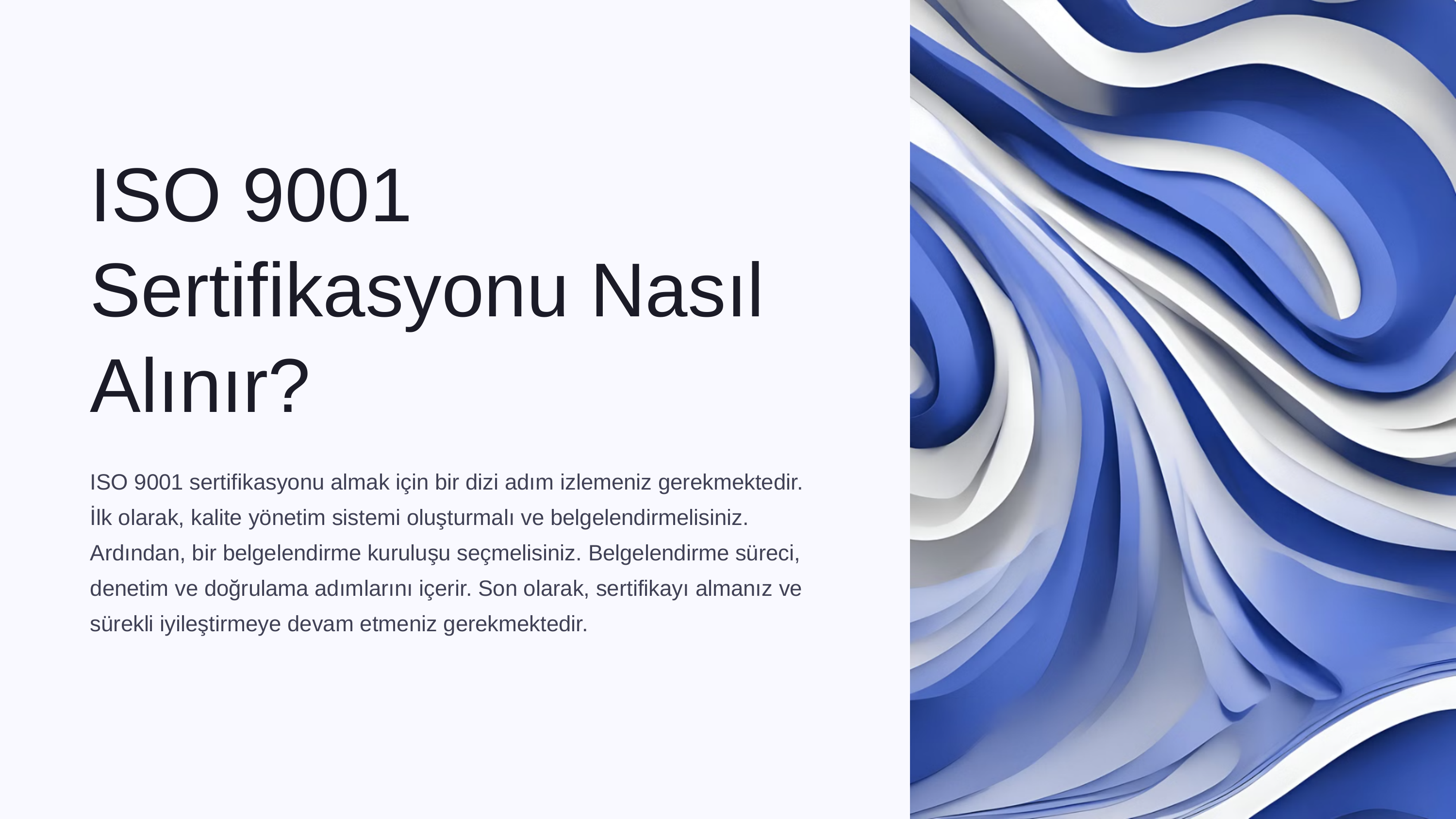

ISO 9001 Sertifikasyonu Nasıl Alınır?
ISO 9001 sertifikasyonu almak için bir dizi adım izlemeniz gerekmektedir. İlk olarak, kalite yönetim sistemi oluşturmalı ve belgelendirmelisiniz. Ardından, bir belgelendirme kuruluşu seçmelisiniz. Belgelendirme süreci, denetim ve doğrulama adımlarını içerir. Son olarak, sertifikayı almanız ve sürekli iyileştirmeye devam etmeniz gerekmektedir.